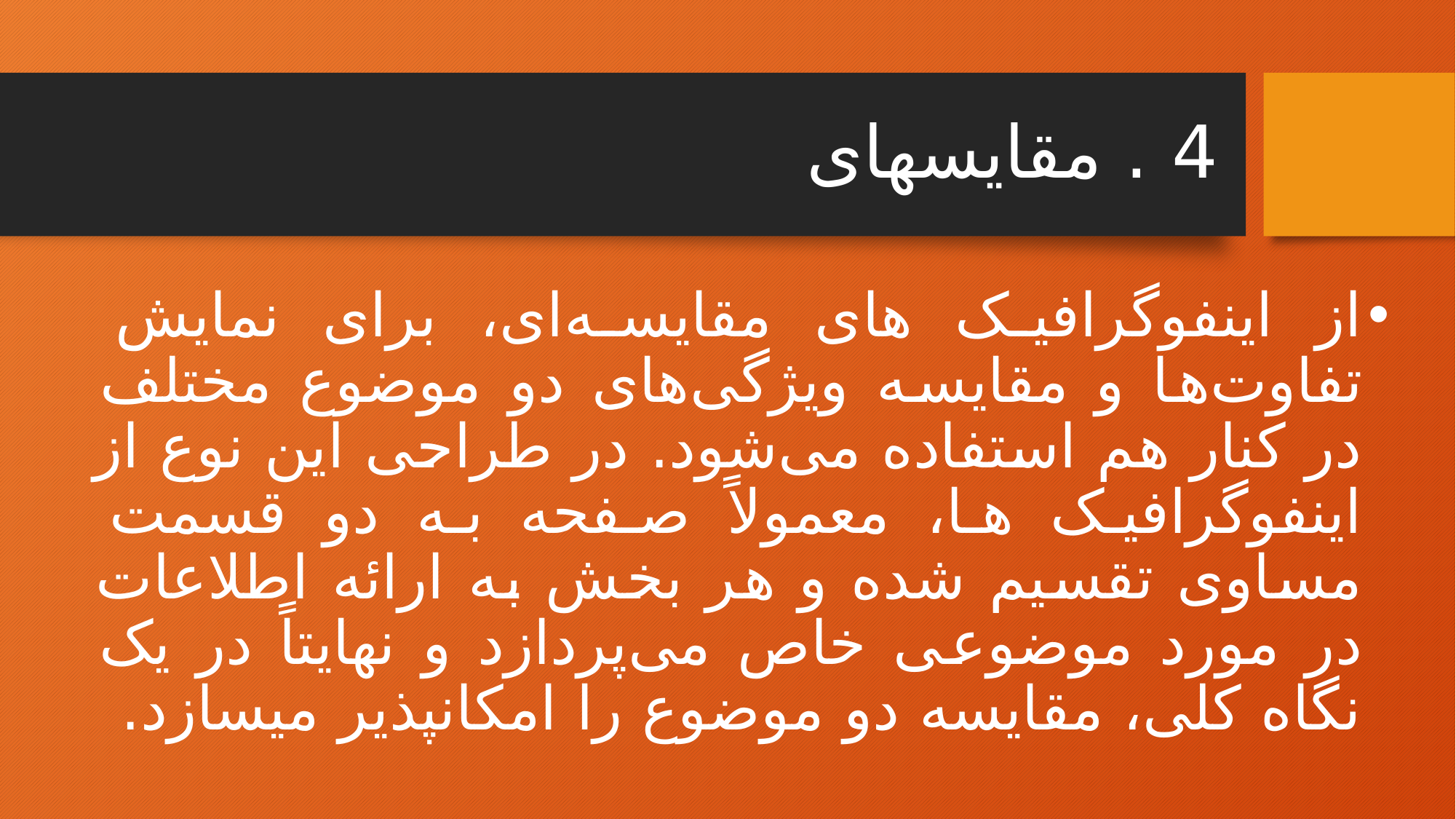

# 4 . مقایسه‎ای
از اینفوگرافیک های مقایسه‌ای، برای نمایش تفاوت‌ها و مقایسه ویژگی‌های دو موضوع مختلف در کنار هم استفاده می‌شود. در طراحی این نوع از اینفوگرافیک ها، معمولاً صفحه به دو قسمت مساوی تقسیم شده و هر بخش به ارائه اطلاعات در مورد موضوعی خاص می‌پردازد و نهایتاً در یک نگاه کلی، مقایسه دو موضوع را امکانپذیر می‎سازد.